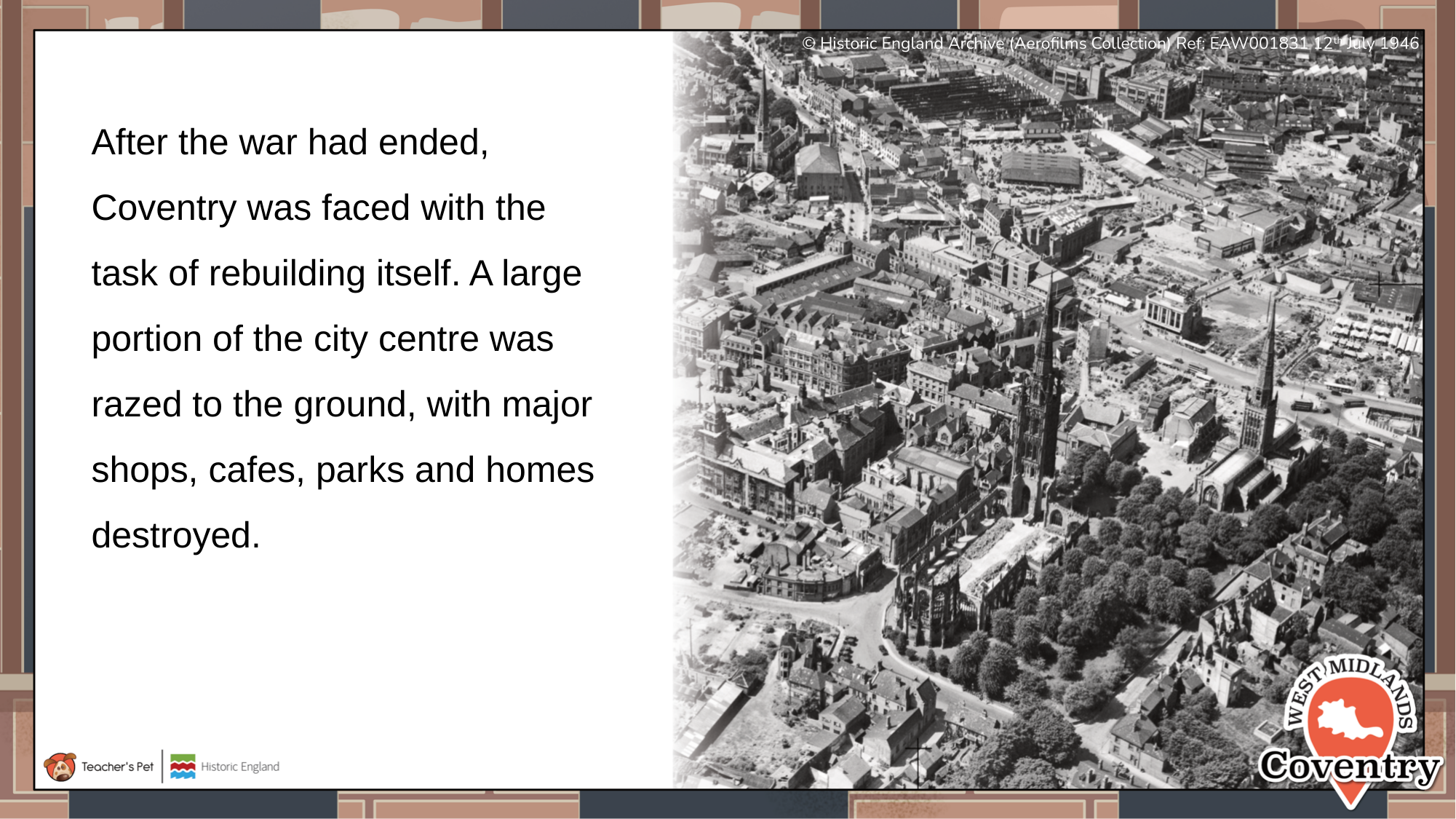

# After the war

© Historic England Archive (Aerofilms Collection) Ref: EAW001831 12th July 1946

After the war had ended, Coventry was faced with the task of rebuilding itself. A large portion of the city centre was razed to the ground, with major shops, cafes, parks and homes destroyed.